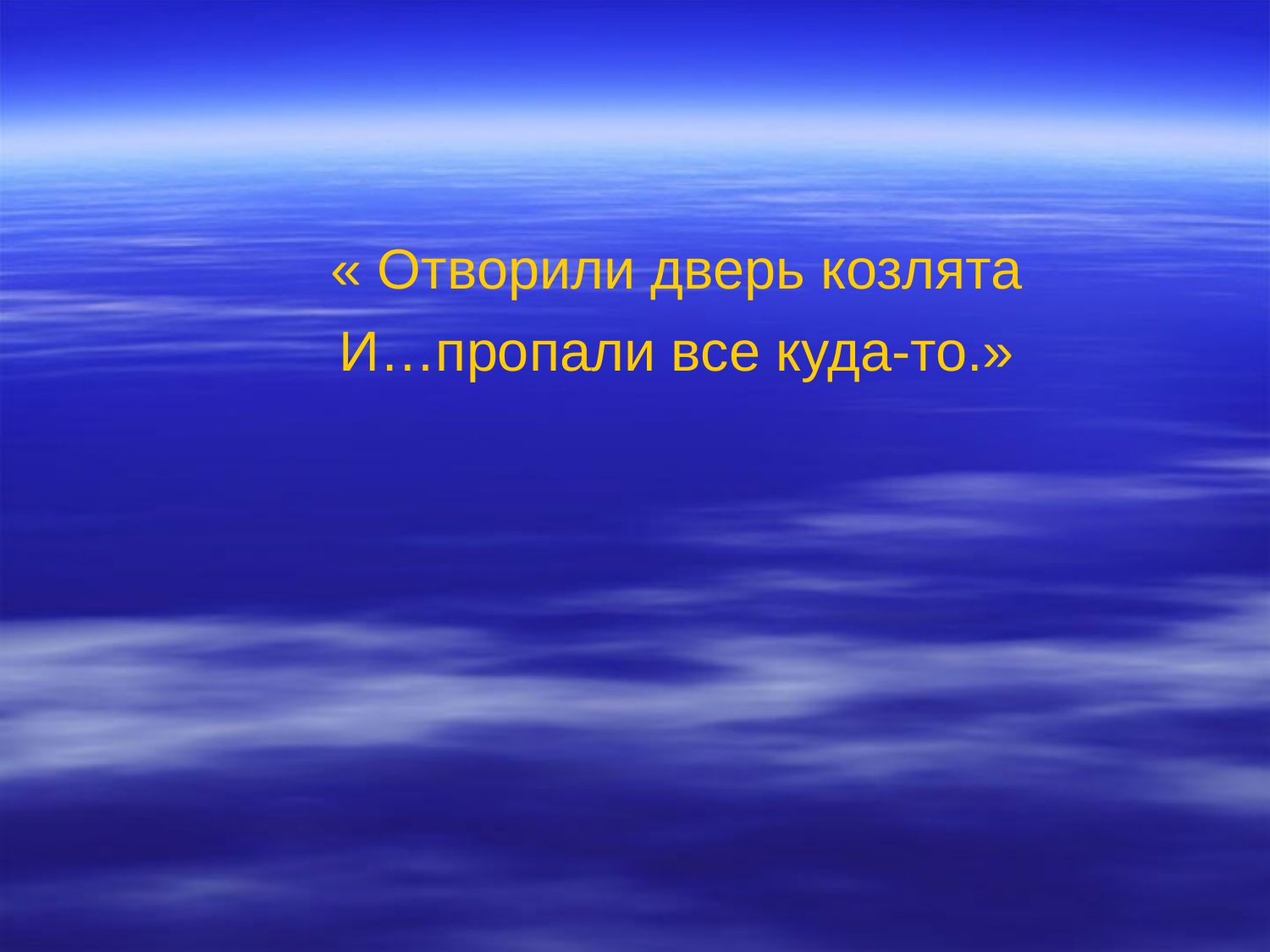

« Отворили дверь козлята
И…пропали все куда-то.»